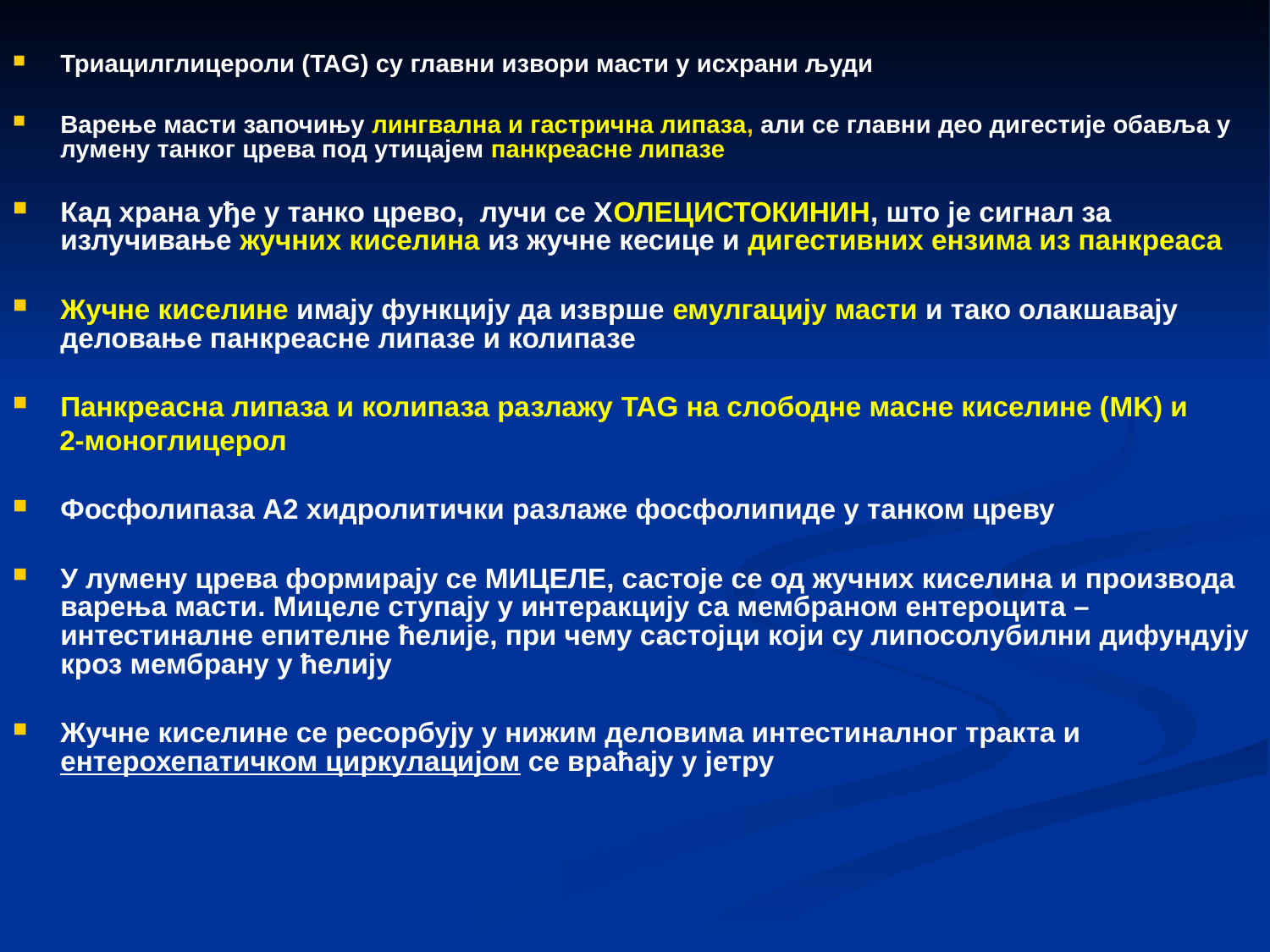

Триацилглицероли (TAG) су главни извори масти у исхрани људи

Варење масти започињу лингвална и гастрична липаза, али се главни део дигестије обавља у лумену танког црева под утицајем панкреасне липазе

Кад храна уђе у танко црево,  лучи се ХОЛЕЦИСТОКИНИН, што је сигнал за излучивање жучних киселина из жучне кесице и дигестивних ензима из панкреаса

Жучне киселине имају функцију да изврше емулгацију масти и тако олакшавају деловање панкреасне липазе и колипазе

Панкреасна липаза и колипаза разлажу TAG на слободне масне киселине (MK) и
      2-моноглицерол

Фосфолипаза А2 хидролитички разлаже фосфолипиде у танком цреву

У лумену црева формирају се МИЦЕЛЕ, састоје се од жучних киселина и производа варења масти. Мицеле ступају у интеракцију са мембраном ентероцита – интестиналне епителне ћелије, при чему састојци који су липосолубилни дифундују кроз мембрану у ћелију

Жучне киселине се ресорбују у нижим деловима интестиналног тракта и ентерохепатичком циркулацијом се враћају у јетру